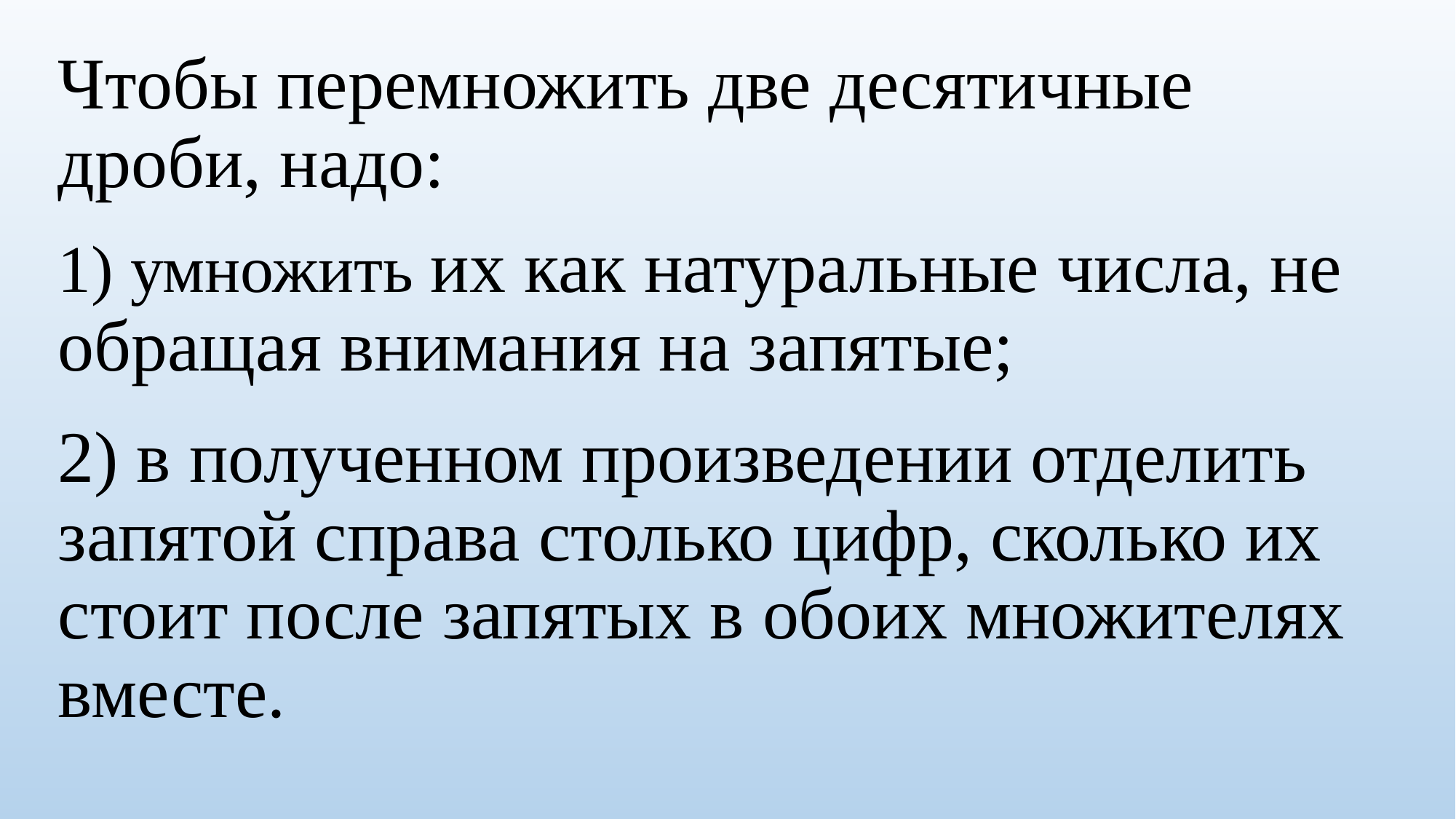

# Чтобы перемножить две десятичные дроби, надо: 1) умножить их как натуральные числа, не обращая внимания на запятые; 2) в полученном произведении отделить запятой справа столько цифр, сколько их стоит после запятых в обоих множителях вместе.